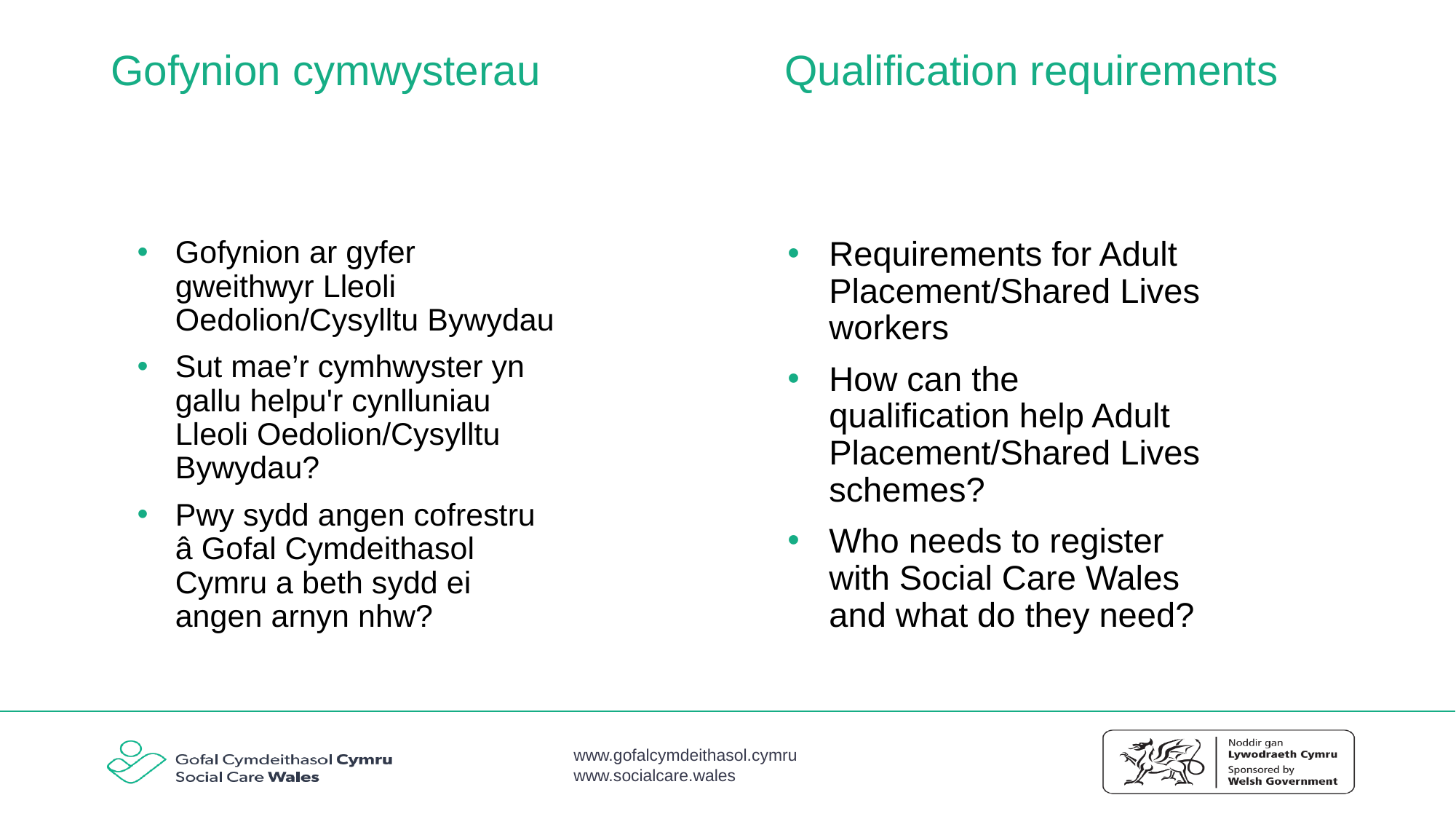

Qualification requirements
# Gofynion cymwysterau
Gofynion ar gyfer gweithwyr Lleoli Oedolion/Cysylltu Bywydau
Sut mae’r cymhwyster yn gallu helpu'r cynlluniau Lleoli Oedolion/Cysylltu Bywydau?
Pwy sydd angen cofrestru â Gofal Cymdeithasol Cymru a beth sydd ei angen arnyn nhw?

Requirements for Adult Placement/Shared Lives workers
How can the qualification help Adult Placement/Shared Lives schemes?
Who needs to register with Social Care Wales and what do they need?